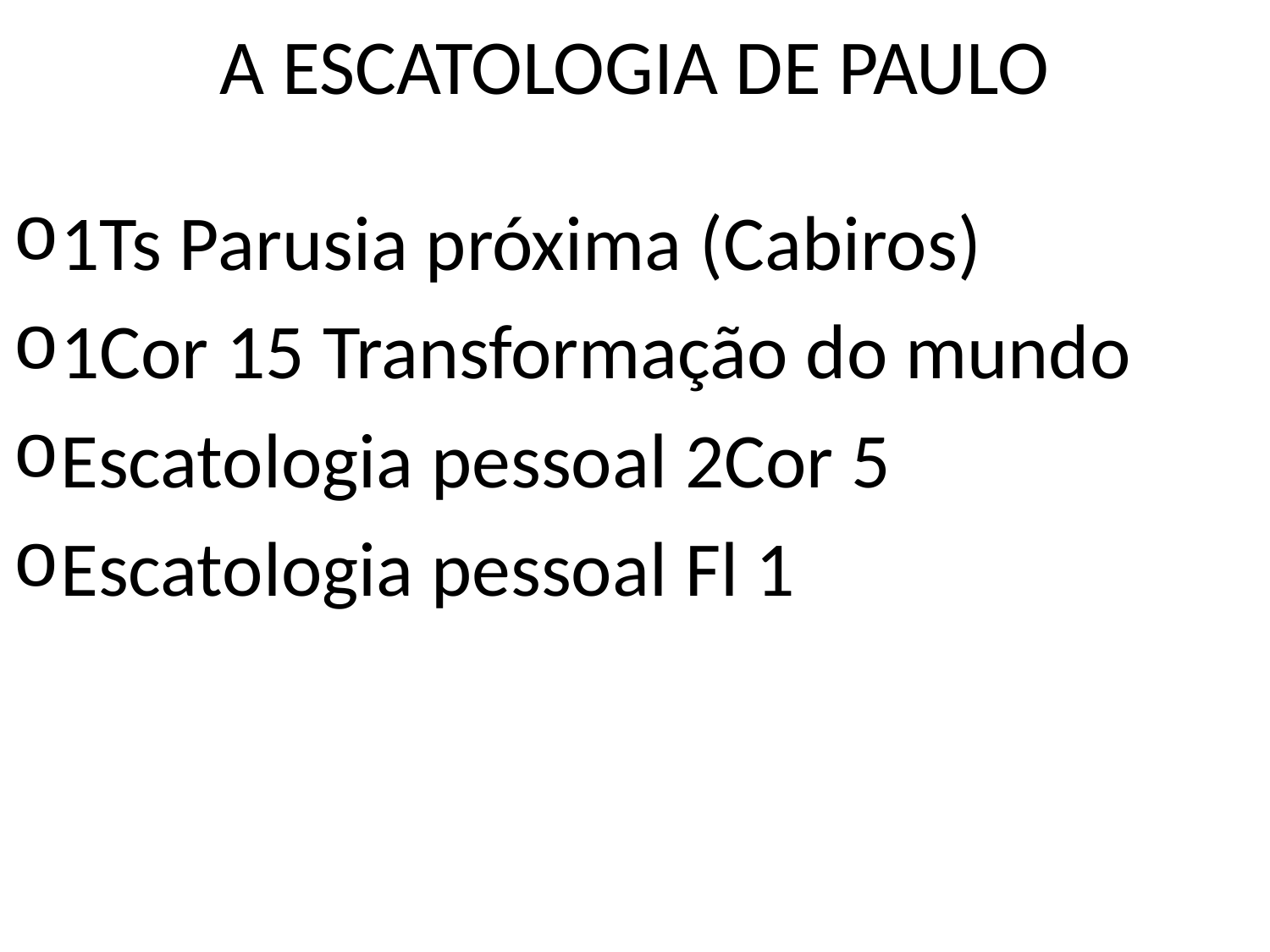

# A ESCATOLOGIA DE PAULO
1Ts Parusia próxima (Cabiros)
1Cor 15 Transformação do mundo
Escatologia pessoal 2Cor 5
Escatologia pessoal Fl 1